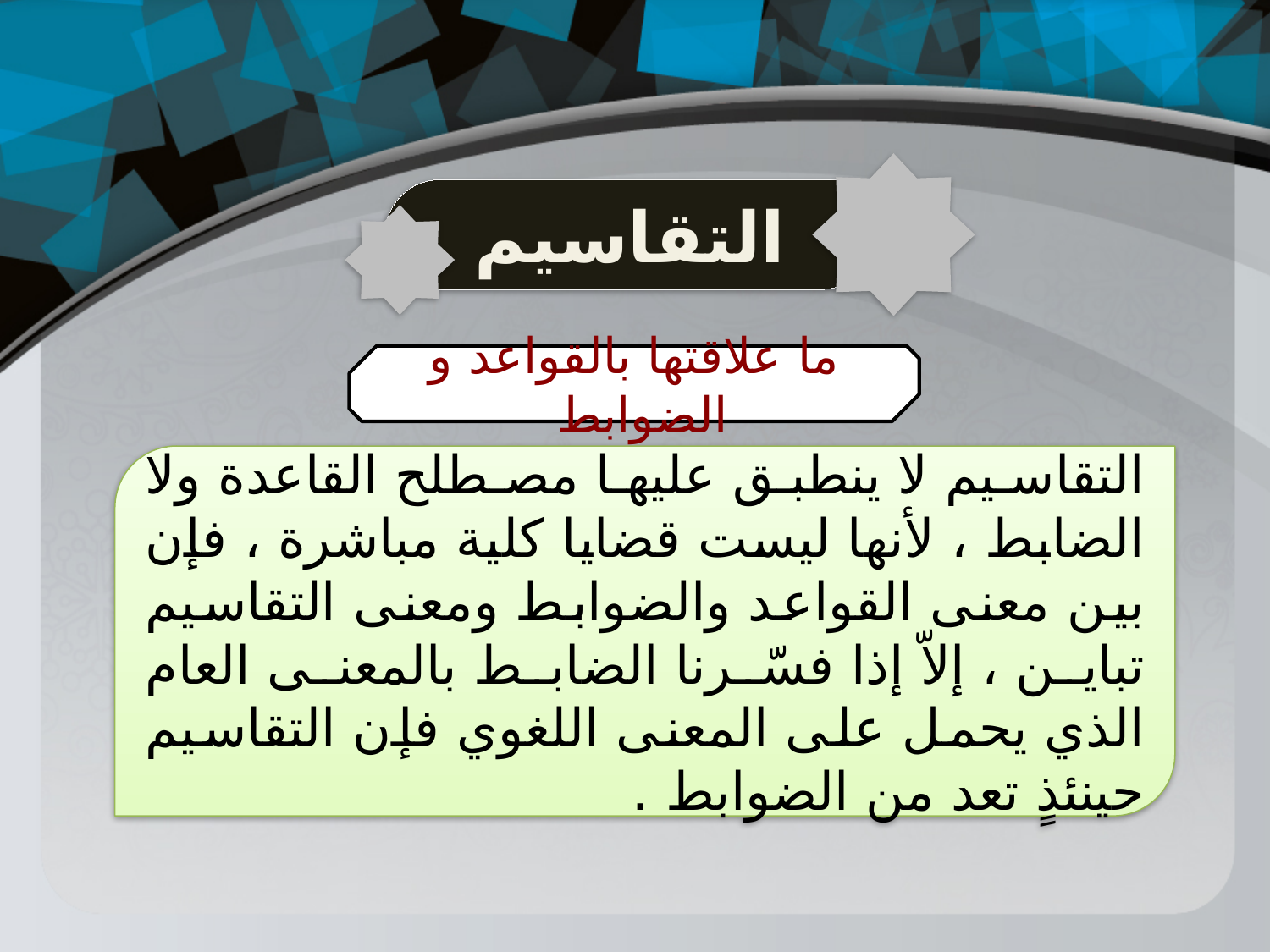

التقاسيم

ما علاقتها بالقواعد و الضوابط
التقاسيم لا ينطبق عليها مصطلح القاعدة ولا الضابط ، لأنها ليست قضايا كلية مباشرة ، فإن بين معنى القواعد والضوابط ومعنى التقاسيم تباين ، إلاّ إذا فسّرنا الضابط بالمعنى العام الذي يحمل على المعنى اللغوي فإن التقاسيم حينئذٍ تعد من الضوابط .